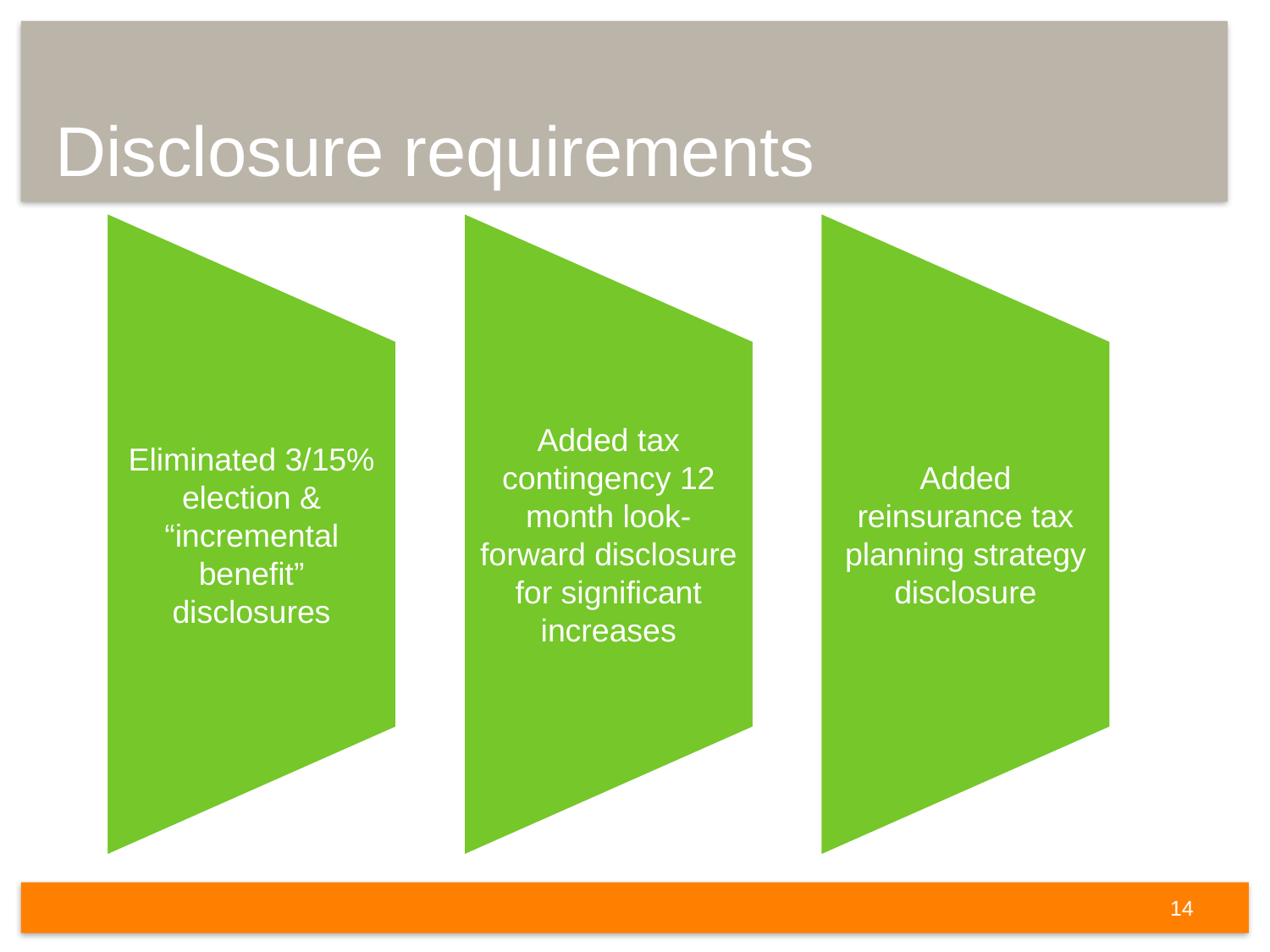

# Disclosure requirements
Eliminated 3/15% election & “incremental benefit” disclosures
Added tax contingency 12 month look-forward disclosure for significant increases
Added reinsurance tax planning strategy disclosure
14